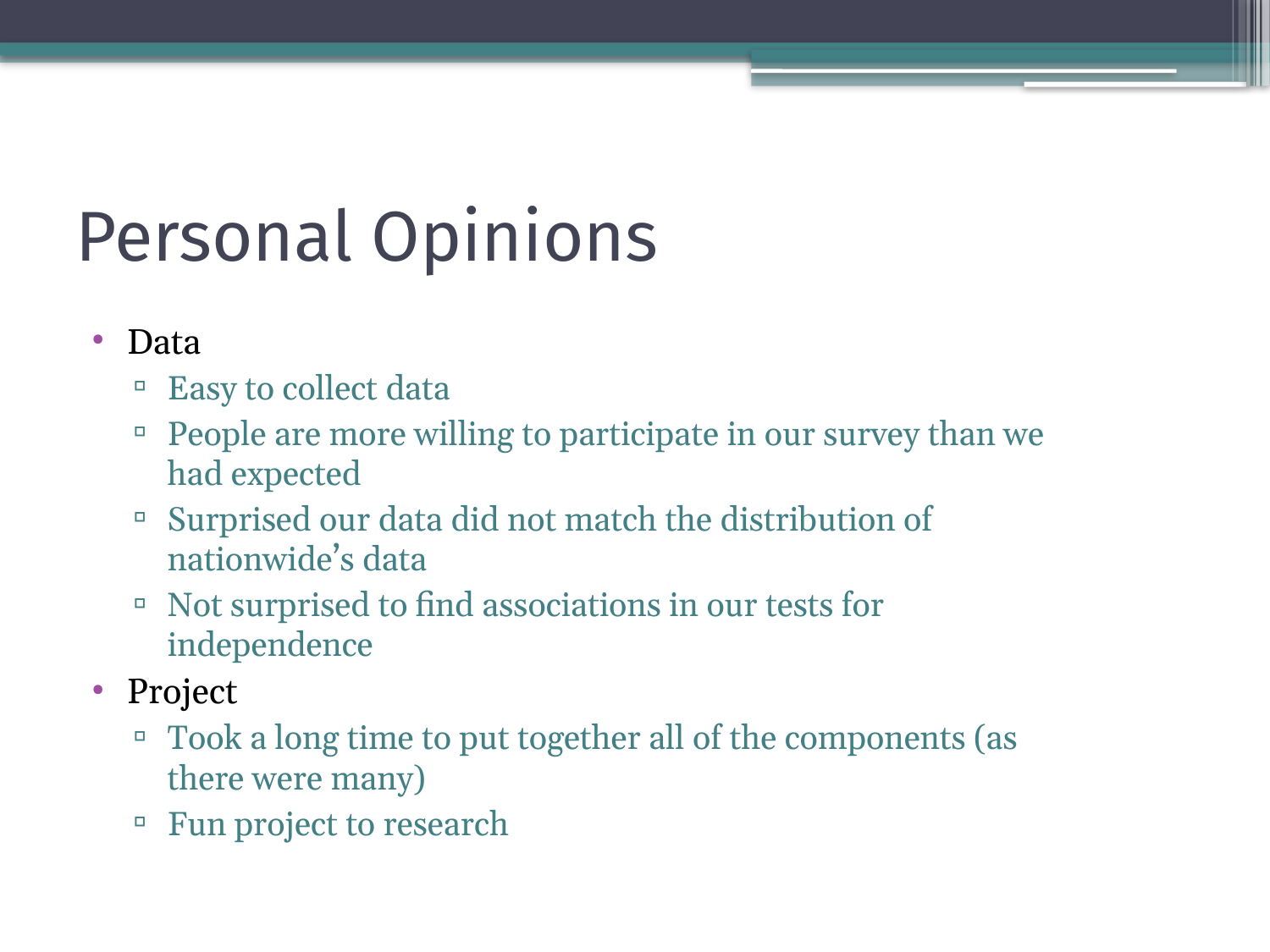

# Personal Opinions
Data
Easy to collect data
People are more willing to participate in our survey than we had expected
Surprised our data did not match the distribution of nationwide’s data
Not surprised to find associations in our tests for independence
Project
Took a long time to put together all of the components (as there were many)
Fun project to research